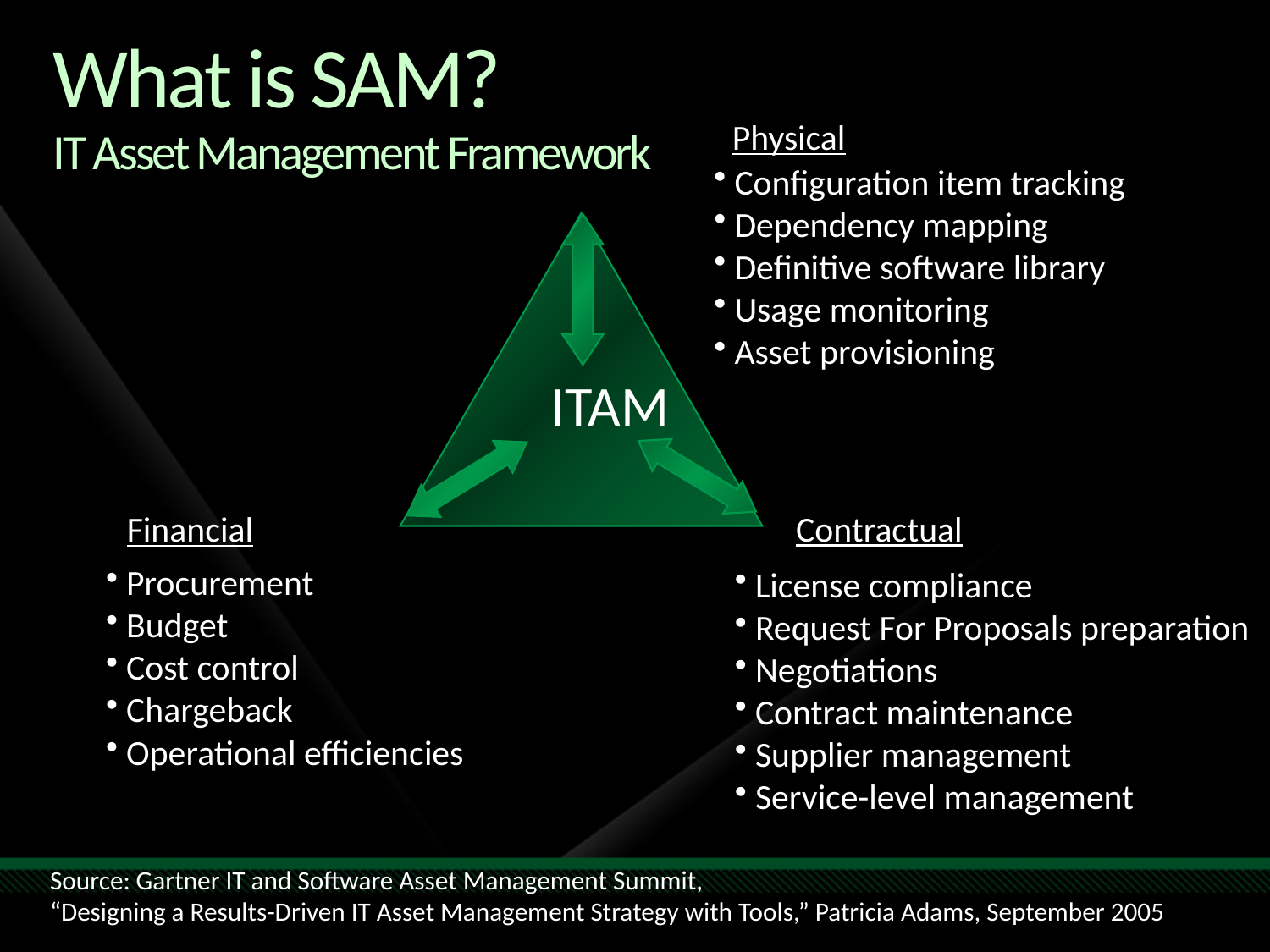

# What is SAM? IT Asset Management Framework
Physical
 Configuration item tracking
 Dependency mapping
 Definitive software library
 Usage monitoring
 Asset provisioning
ITAM

Contractual
Financial
 Procurement
 Budget
 Cost control
 Chargeback
 Operational efficiencies
 License compliance
 Request For Proposals preparation
 Negotiations
 Contract maintenance
 Supplier management
 Service-level management
Source: Gartner IT and Software Asset Management Summit,
“Designing a Results-Driven IT Asset Management Strategy with Tools,” Patricia Adams, September 2005